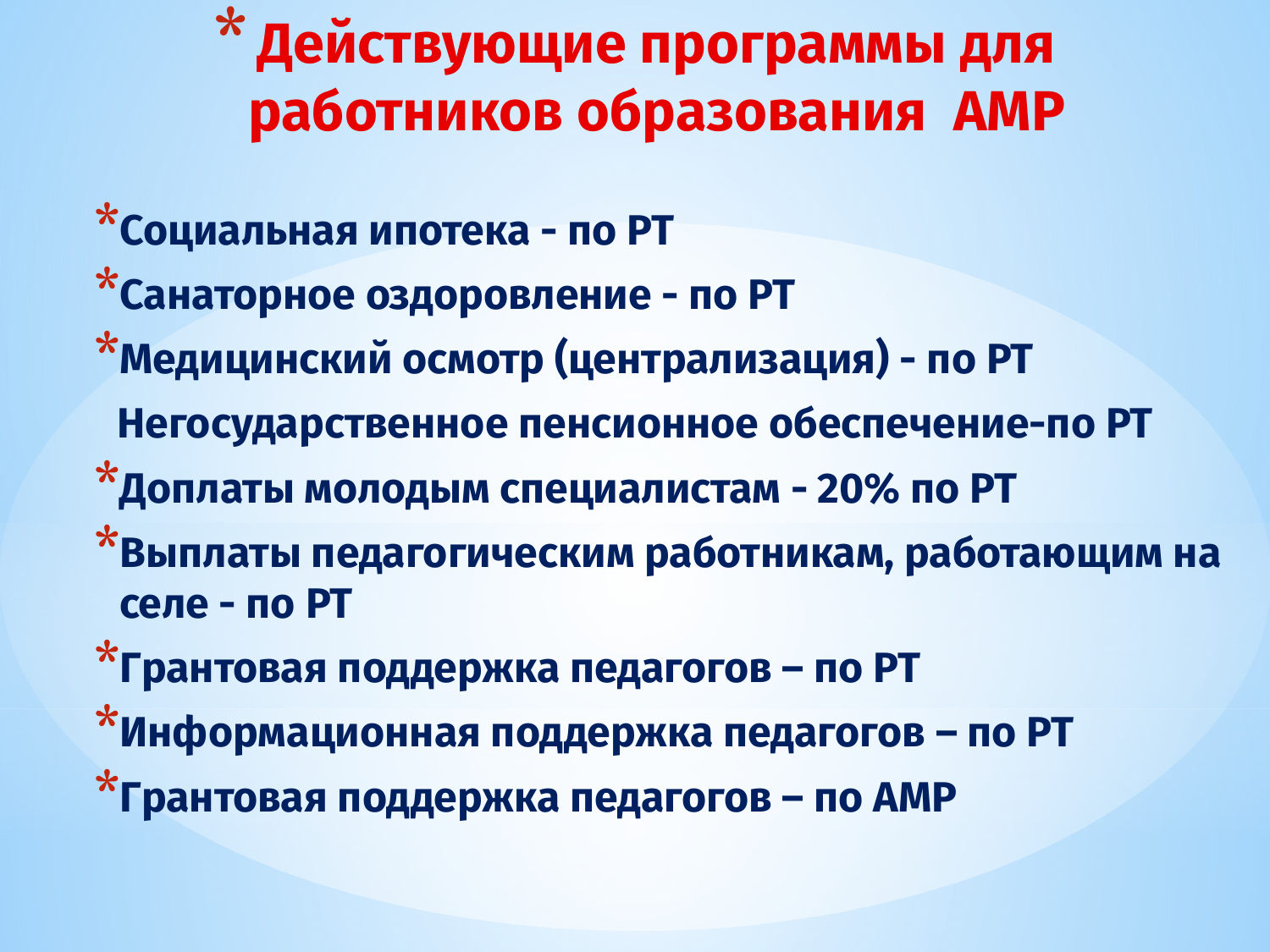

# Действующие программы для работников образования  АМР
Социальная ипотека - по РТ
Санаторное оздоровление - по РТ
Медицинский осмотр (централизация) - по РТ
   Негосударственное пенсионное обеспечение-по РТ
Доплаты молодым специалистам - 20% по РТ
Выплаты педагогическим работникам, работающим на селе - по РТ
Грантовая поддержка педагогов – по РТ
Информационная поддержка педагогов – по РТ
Грантовая поддержка педагогов – по АМР